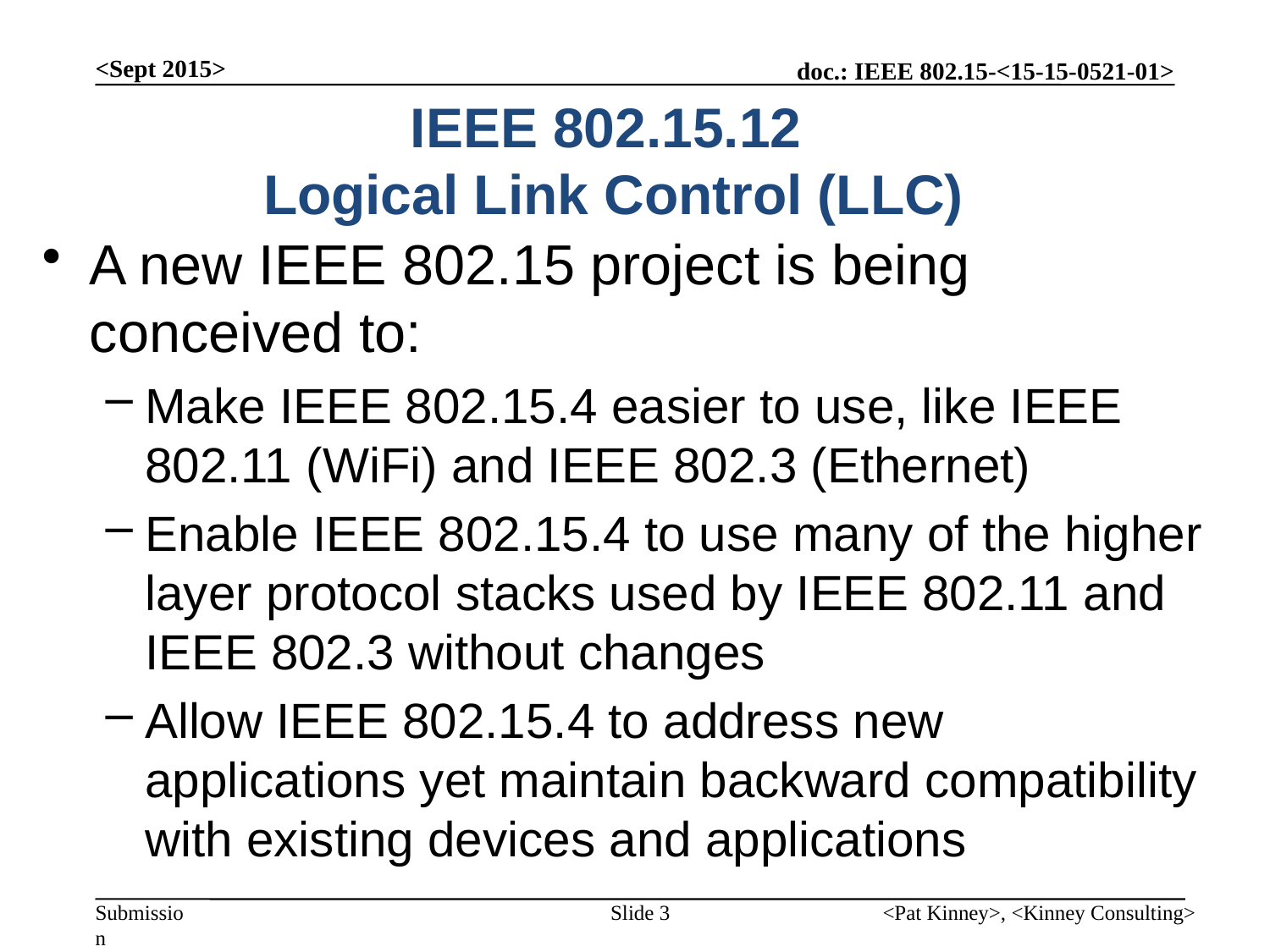

<Sept 2015>
# IEEE 802.15.12 Logical Link Control (LLC)
A new IEEE 802.15 project is being conceived to:
Make IEEE 802.15.4 easier to use, like IEEE 802.11 (WiFi) and IEEE 802.3 (Ethernet)
Enable IEEE 802.15.4 to use many of the higher layer protocol stacks used by IEEE 802.11 and IEEE 802.3 without changes
Allow IEEE 802.15.4 to address new applications yet maintain backward compatibility with existing devices and applications
Slide 3
<Pat Kinney>, <Kinney Consulting>